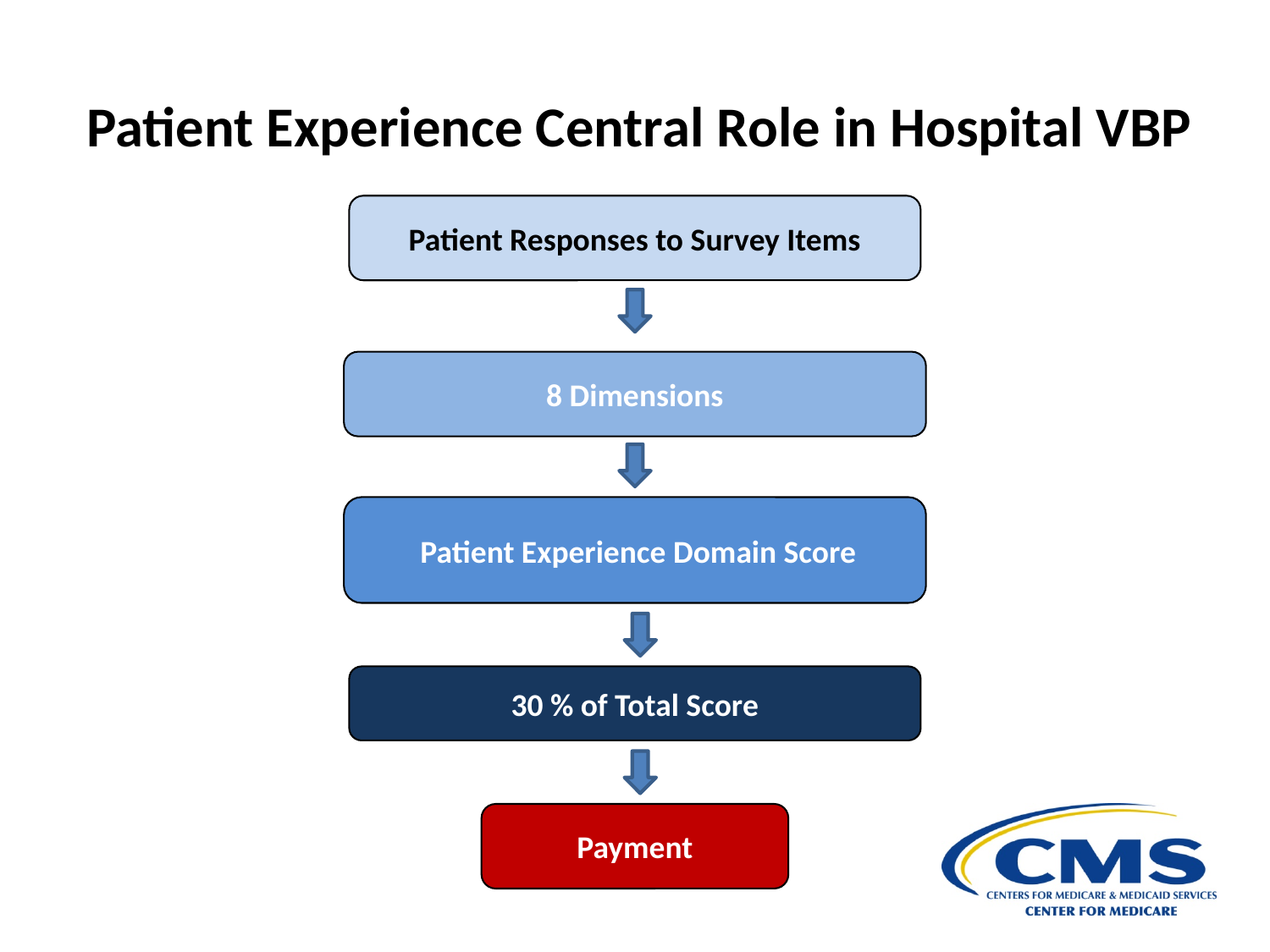

Patient Experience Central Role in Hospital VBP
Patient Responses to Survey Items

8 Dimensions

 Patient Experience Domain Score

30 % of Total Score

Payment